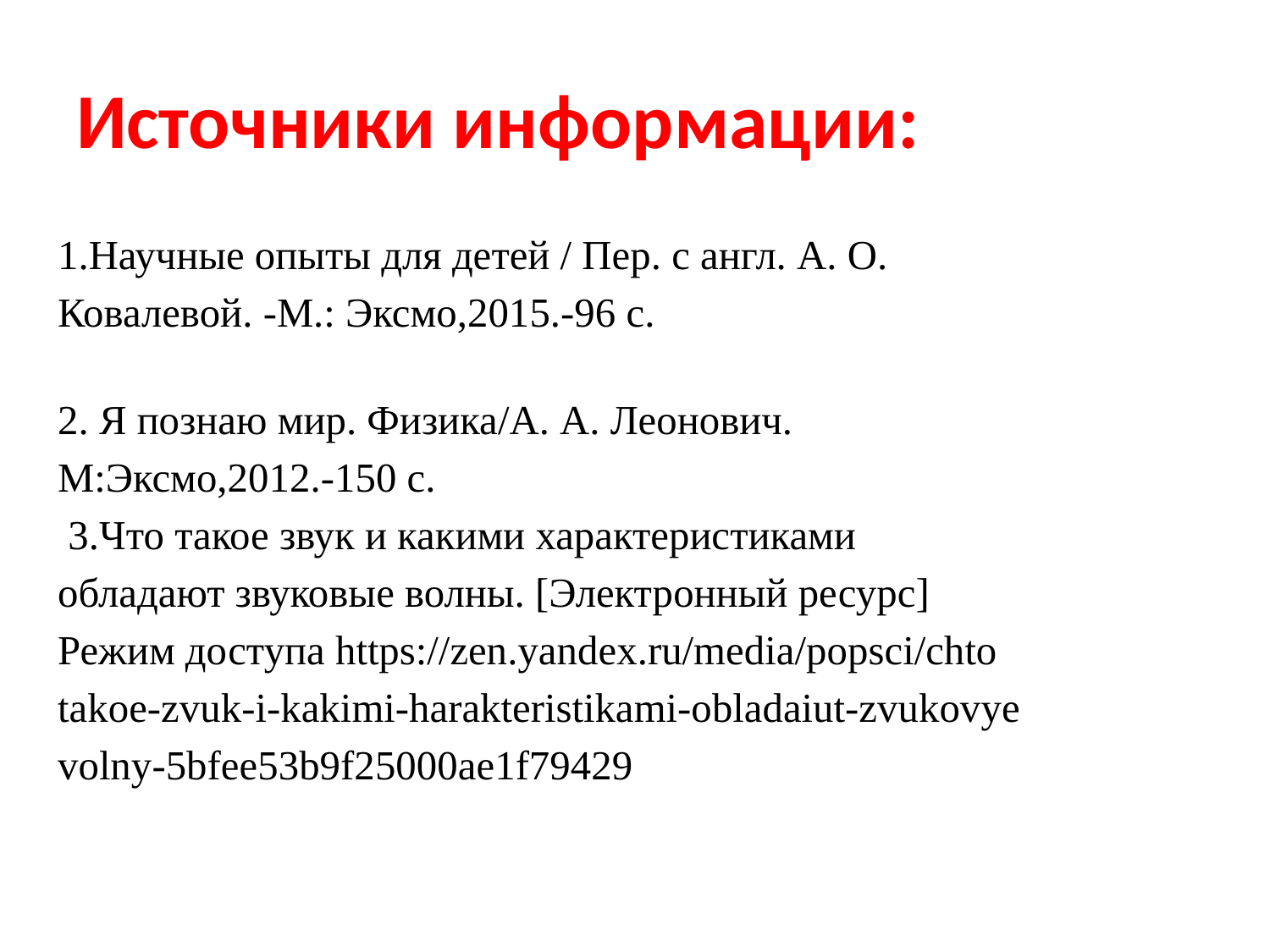

# Источники информации:
1.Научные опыты для детей / Пер. с англ. А. О.
Ковалевой. -М.: Эксмо,2015.-96 с.
2. Я познаю мир. Физика/А. А. Леонович.
М:Эксмо,2012.-150 с.
 3.Что такое звук и какими характеристиками
обладают звуковые волны. [Электронный ресурс]
Режим доступа https://zen.yandex.ru/media/popsci/chto
takoe-zvuk-i-kakimi-harakteristikami-obladaiut-zvukovye
volny-5bfee53b9f25000ae1f79429